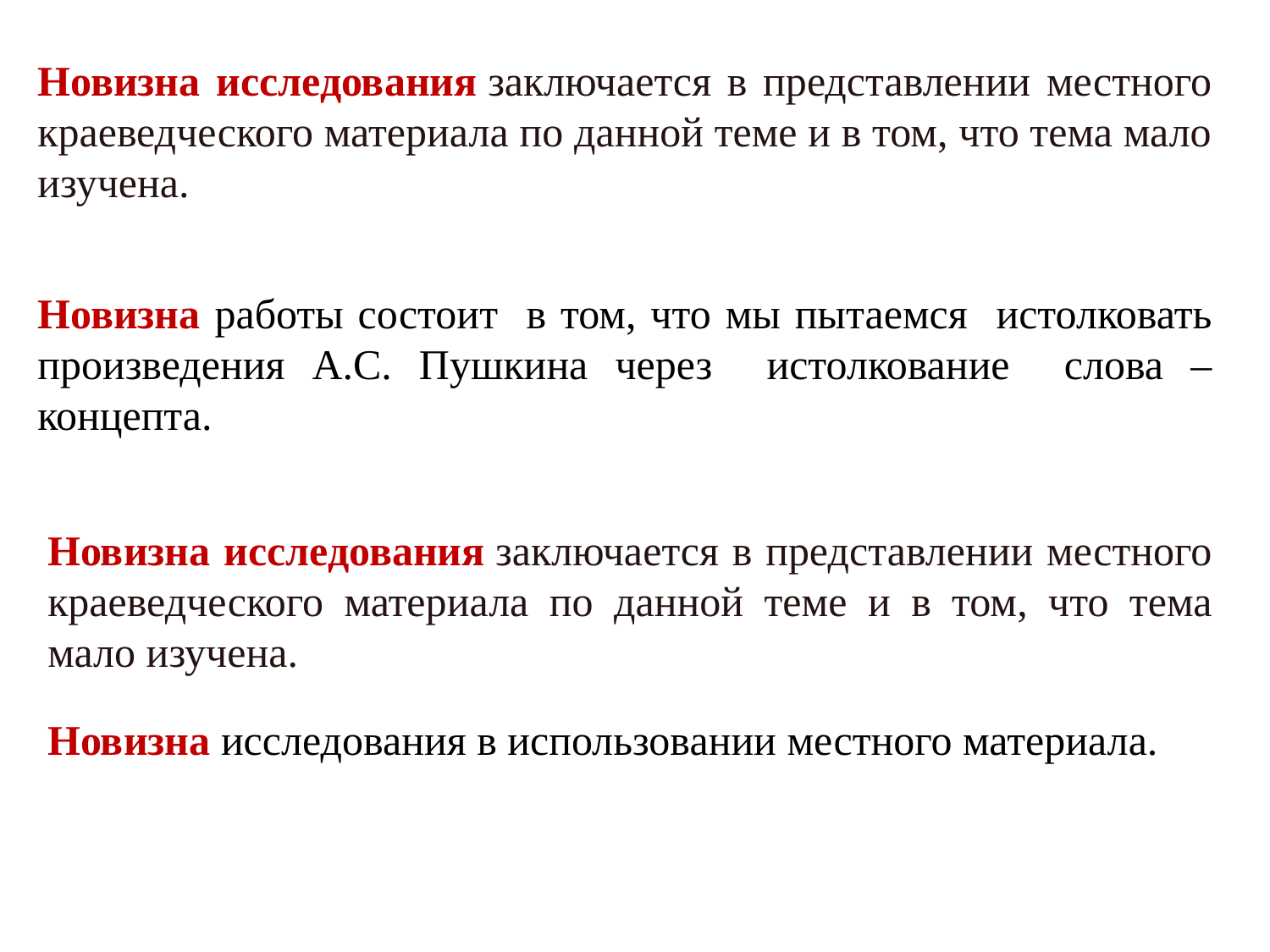

Новизна исследования заключается в представлении местного краеведческого материала по данной теме и в том, что тема мало изучена.
Новизна работы состоит  в том, что мы пытаемся  истолковать произведения А.С. Пушкина через  истолкование  слова – концепта.
Новизна исследования заключается в представлении местного краеведческого материала по данной теме и в том, что тема мало изучена.
Новизна исследования в использовании местного материала.